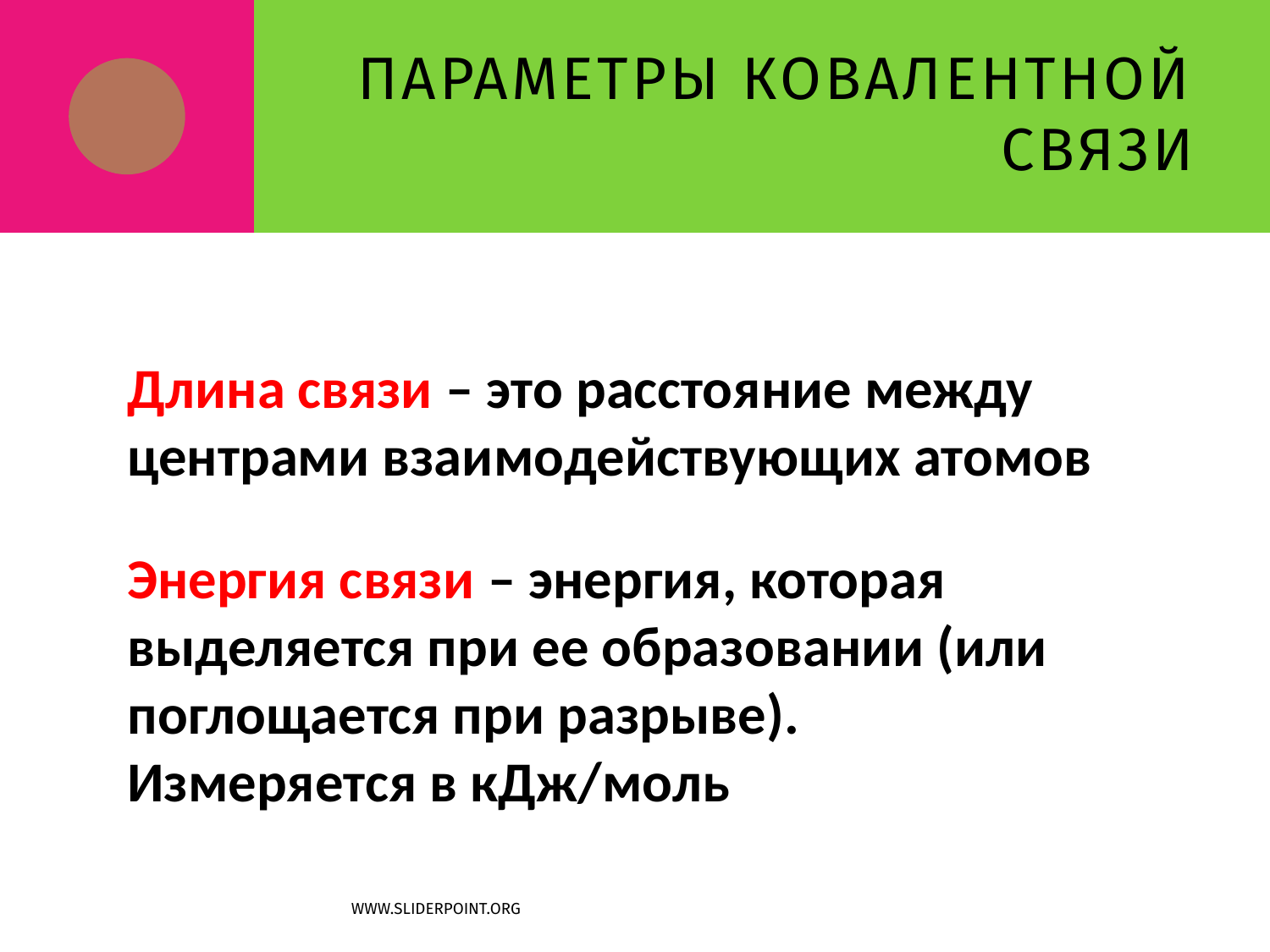

# Параметры ковалентной связи
Длина связи – это расстояние между центрами взаимодействующих атомов
Энергия связи – энергия, которая выделяется при ее образовании (или поглощается при разрыве). Измеряется в кДж/моль
www.sliderpoint.org